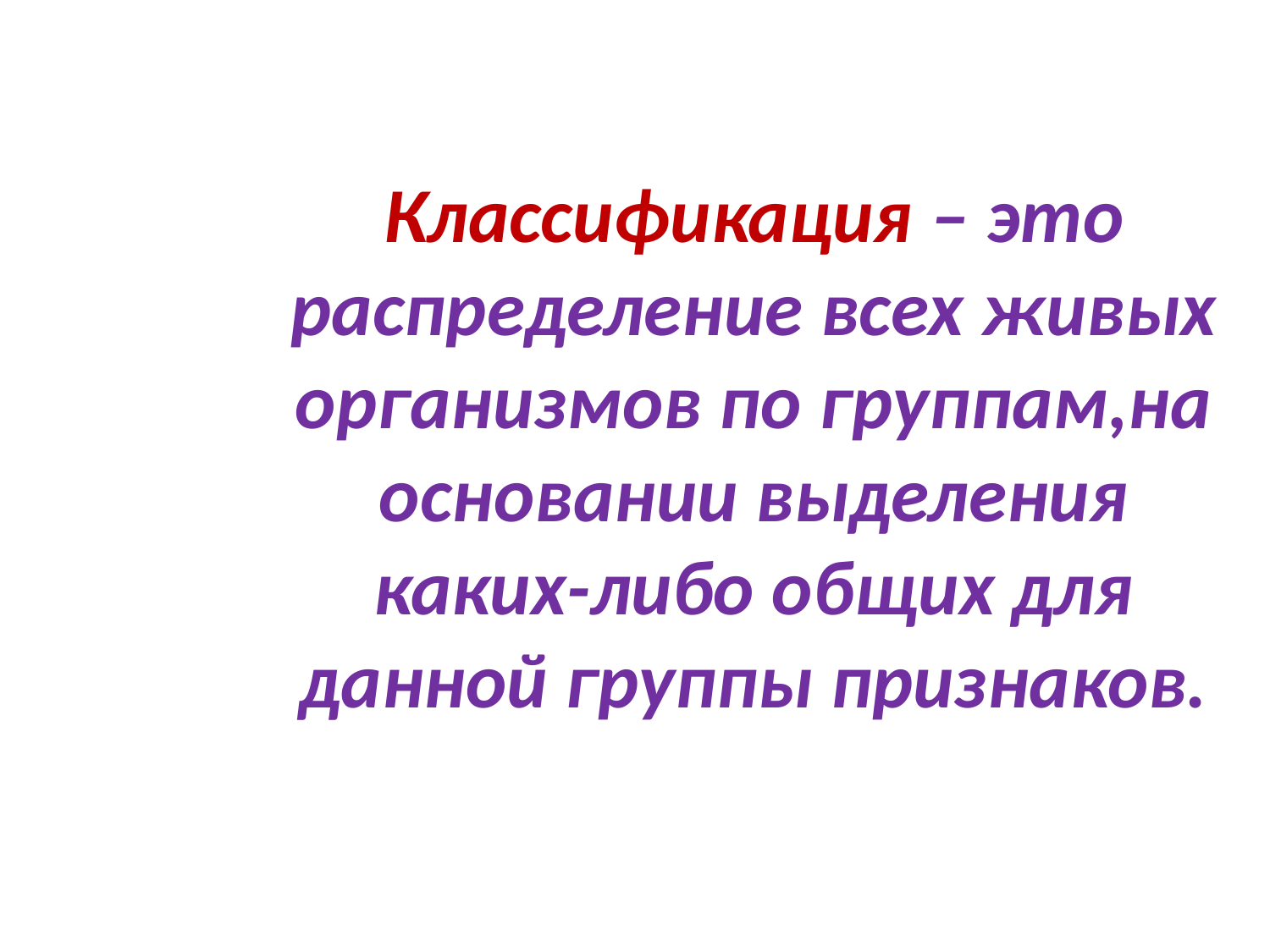

Классификация – это распределение всех живых организмов по группам,на основании выделения каких-либо общих для данной группы признаков.